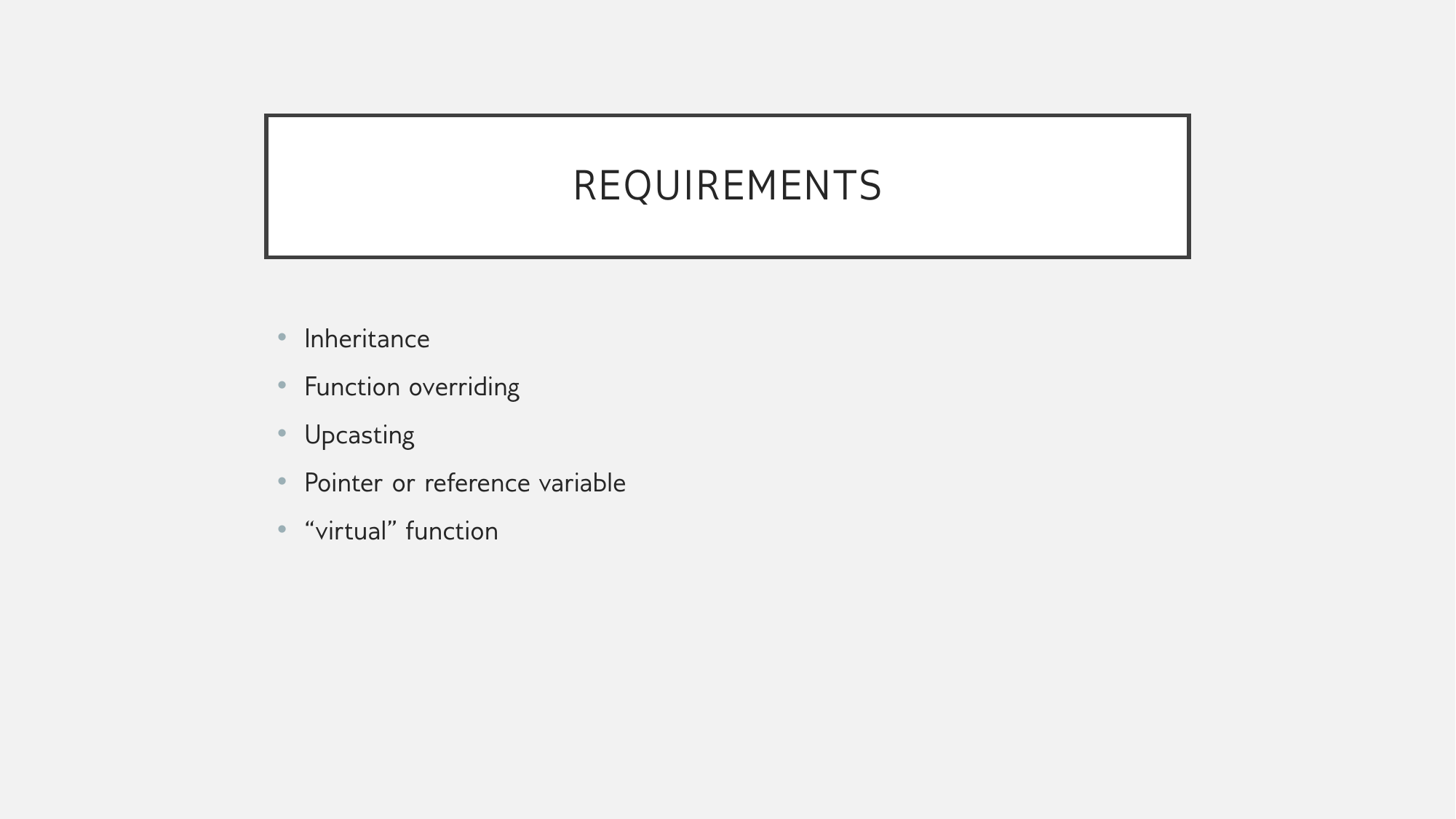

# Requirements
Inheritance
Function overriding
Upcasting
Pointer or reference variable
“virtual” function